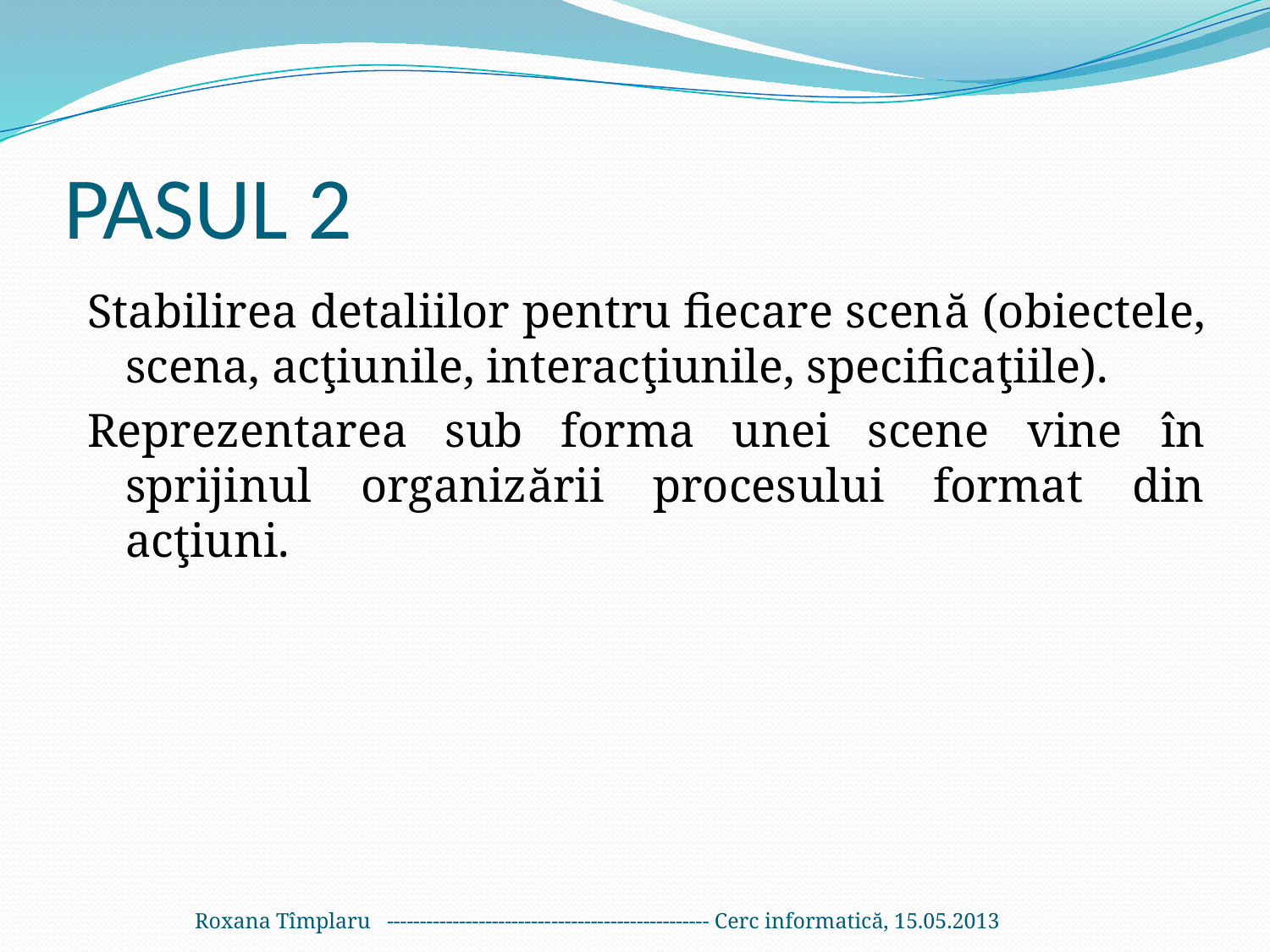

# PASUL 2
Stabilirea detaliilor pentru fiecare scenă (obiectele, scena, acţiunile, interacţiunile, specificaţiile).
Reprezentarea sub forma unei scene vine în sprijinul organizării procesului format din acţiuni.
Roxana Tîmplaru   ------------------------------------------------- Cerc informatică, 15.05.2013